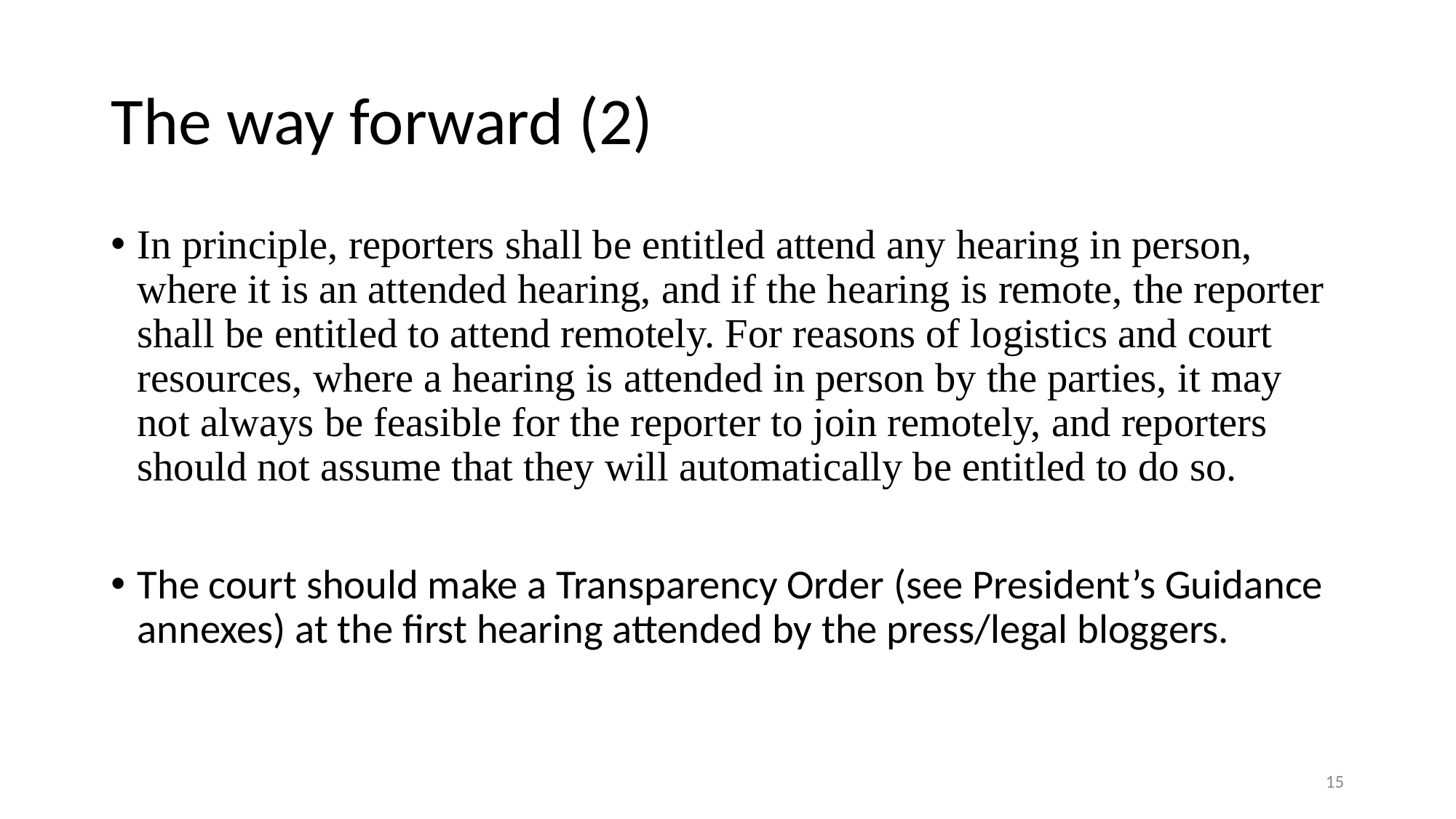

# The way forward (2)
In principle, reporters shall be entitled attend any hearing in person, where it is an attended hearing, and if the hearing is remote, the reporter shall be entitled to attend remotely. For reasons of logistics and court resources, where a hearing is attended in person by the parties, it may not always be feasible for the reporter to join remotely, and reporters should not assume that they will automatically be entitled to do so.

The court should make a Transparency Order (see President’s Guidance annexes) at the first hearing attended by the press/legal bloggers.

15